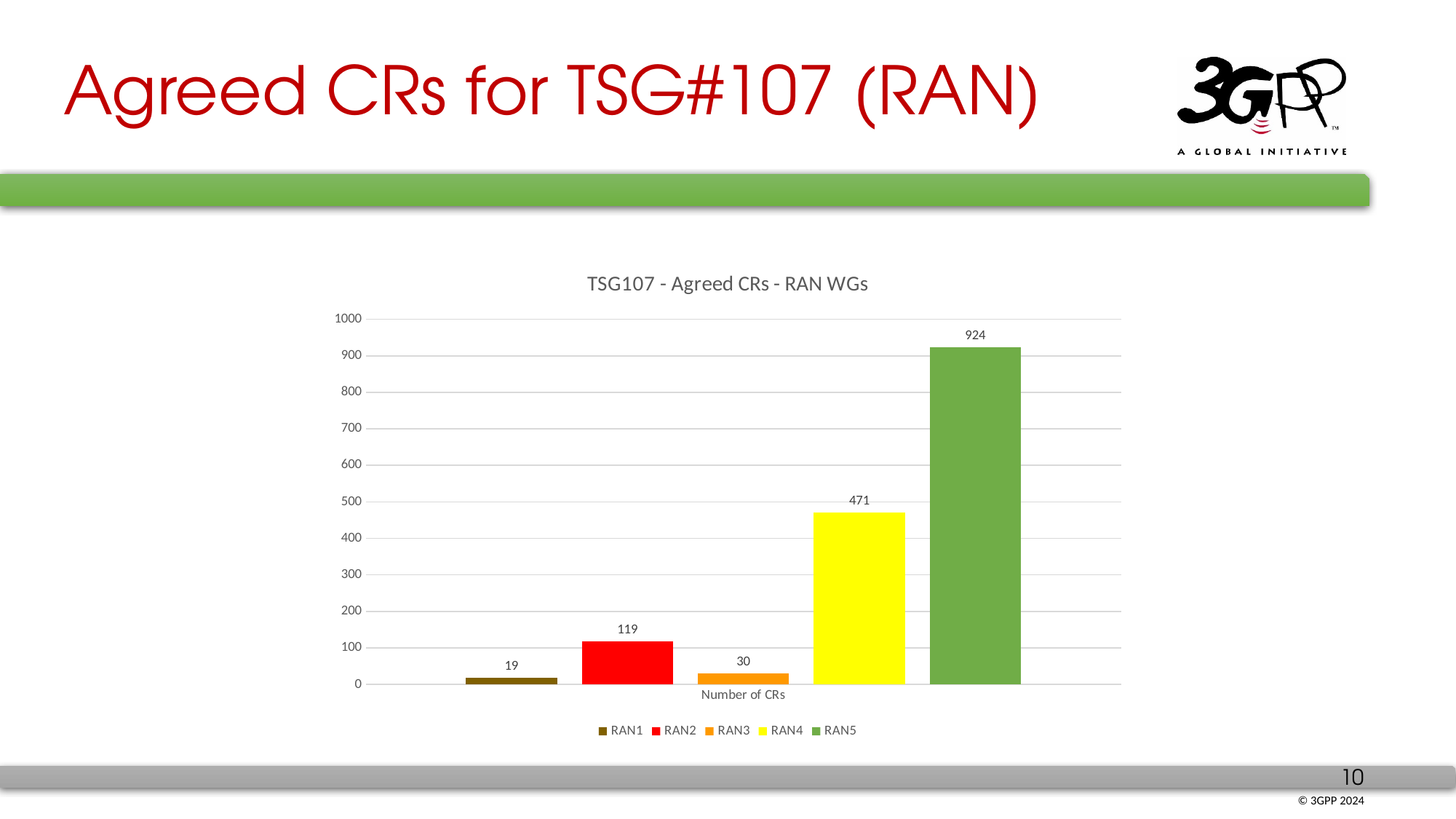

# Agreed CRs for TSG#107 (RAN)

### Chart: TSG107 - Agreed CRs - RAN WGs

| Category | RAN1 | RAN2 | RAN3 | RAN4 | RAN5 |
|---|---|---|---|---|---|
| Number of CRs | 19.0 | 119.0 | 30.0 | 471.0 | 924.0 |